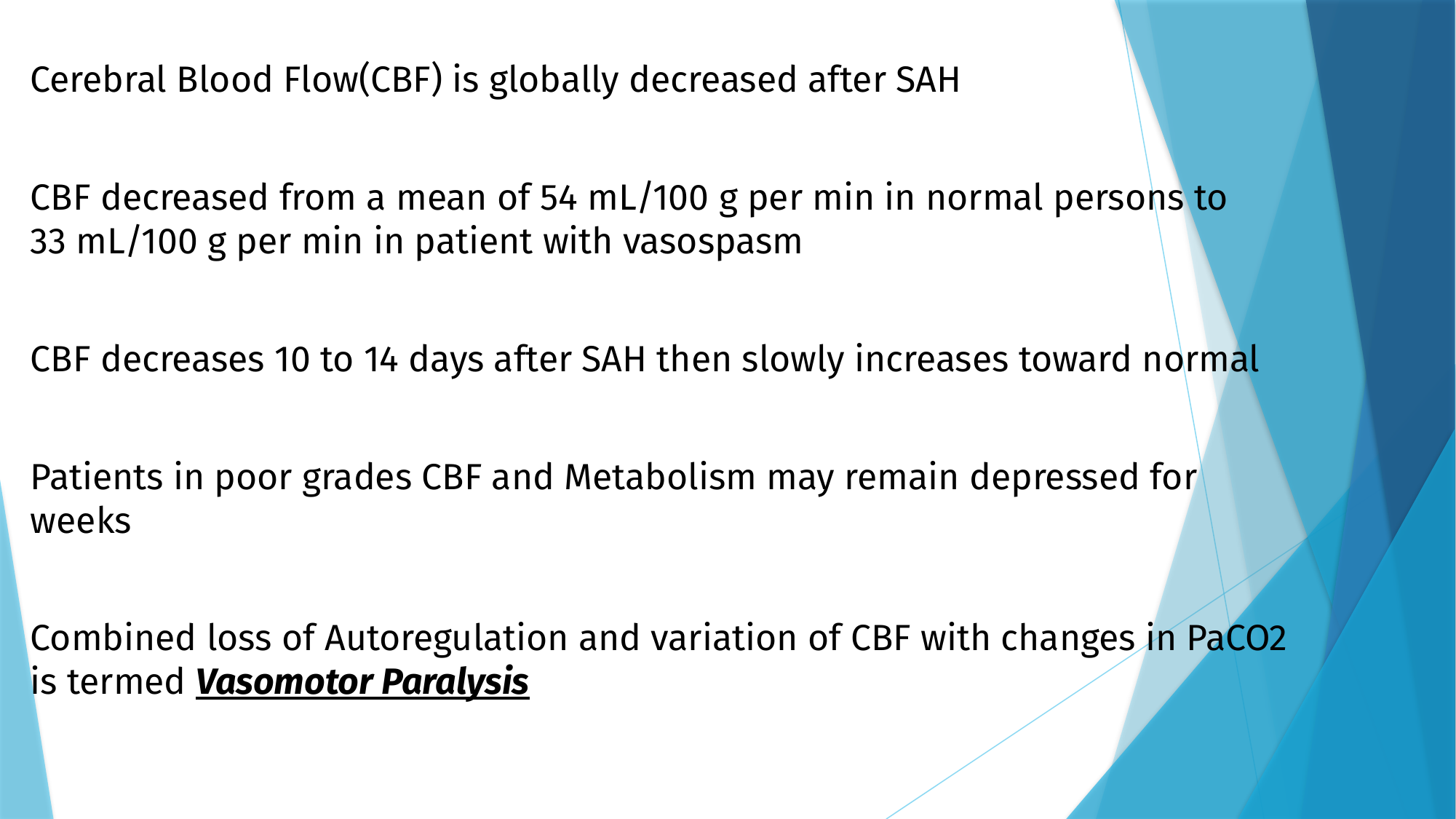

#
Cerebral Blood Flow(CBF) is globally decreased after SAH

CBF decreased from a mean of 54 mL/100 g per min in normal persons to     33 mL/100 g per min in patient with vasospasm

CBF decreases 10 to 14 days after SAH then slowly increases toward normal

Patients in poor grades CBF and Metabolism may remain depressed for weeks

Combined loss of Autoregulation and variation of CBF with changes in PaCO2 is termed Vasomotor Paralysis